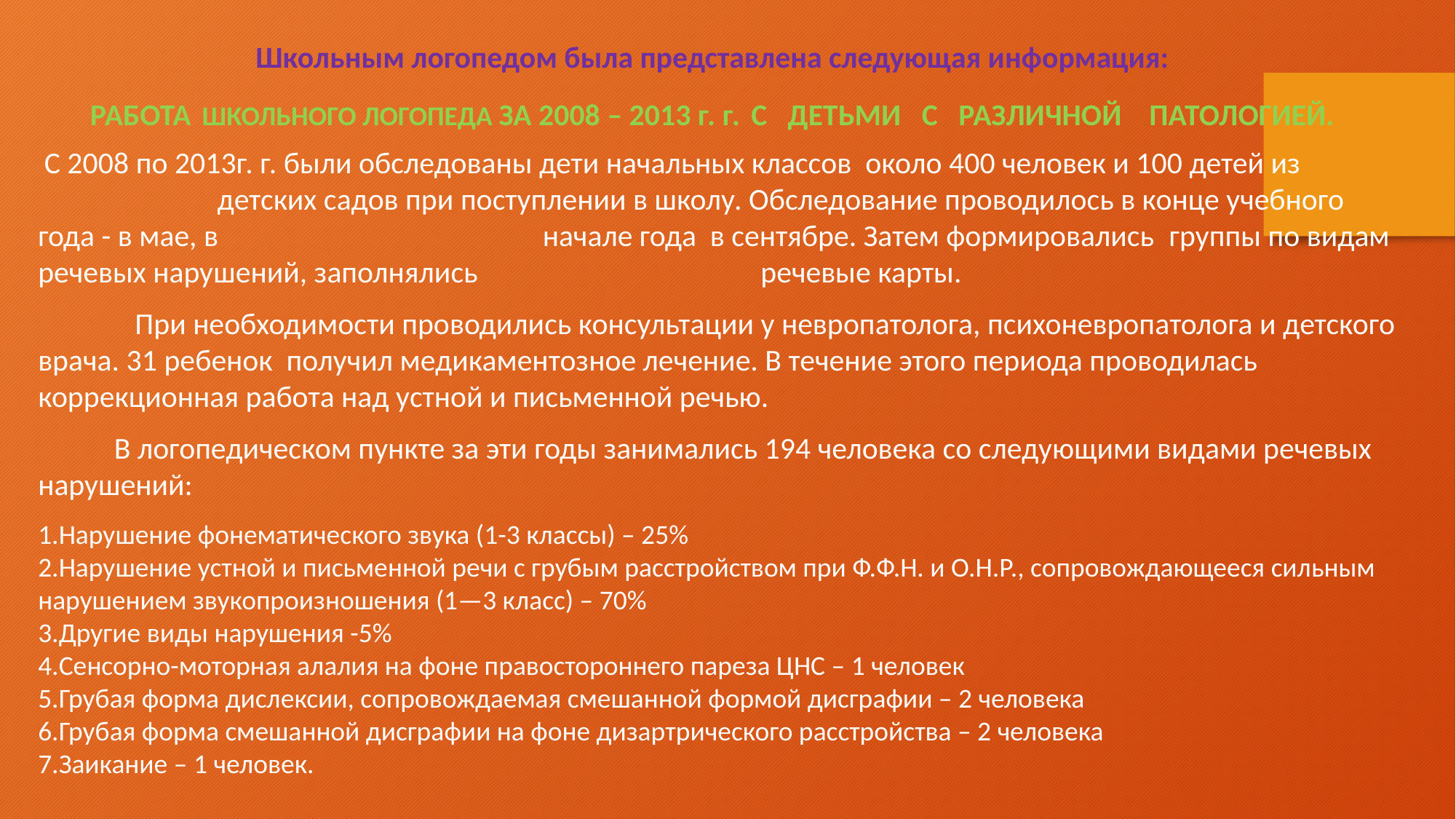

Школьным логопедом была представлена следующая информация:
РАБОТА  ШКОЛЬНОГО ЛОГОПЕДА ЗА 2008 – 2013 г. г.  С   ДЕТЬМИ   С   РАЗЛИЧНОЙ    ПАТОЛОГИЕЙ.
 С 2008 по 2013г. г. были обследованы дети начальных классов  около 400 человек и 100 детей из                                        детских садов при поступлении в школу. Обследование проводилось в конце учебного года - в мае, в                                               начале года  в сентябре. Затем формировались  группы по видам речевых нарушений, заполнялись                                         речевые карты.
              При необходимости проводились консультации у невропатолога, психоневропатолога и детского врача. 31 ребенок  получил медикаментозное лечение. В течение этого периода проводилась коррекционная работа над устной и письменной речью.
           В логопедическом пункте за эти годы занимались 194 человека со следующими видами речевых нарушений:
1.Нарушение фонематического звука (1-3 классы) – 25%
2.Нарушение устной и письменной речи с грубым расстройством при Ф.Ф.Н. и О.Н.Р., сопровождающееся сильным нарушением звукопроизношения (1—3 класс) – 70%
3.Другие виды нарушения -5%
4.Сенсорно-моторная алалия на фоне правостороннего пареза ЦНС – 1 человек
5.Грубая форма дислексии, сопровождаемая смешанной формой дисграфии – 2 человека
6.Грубая форма смешанной дисграфии на фоне дизартрического расстройства – 2 человека
7.Заикание – 1 человек.